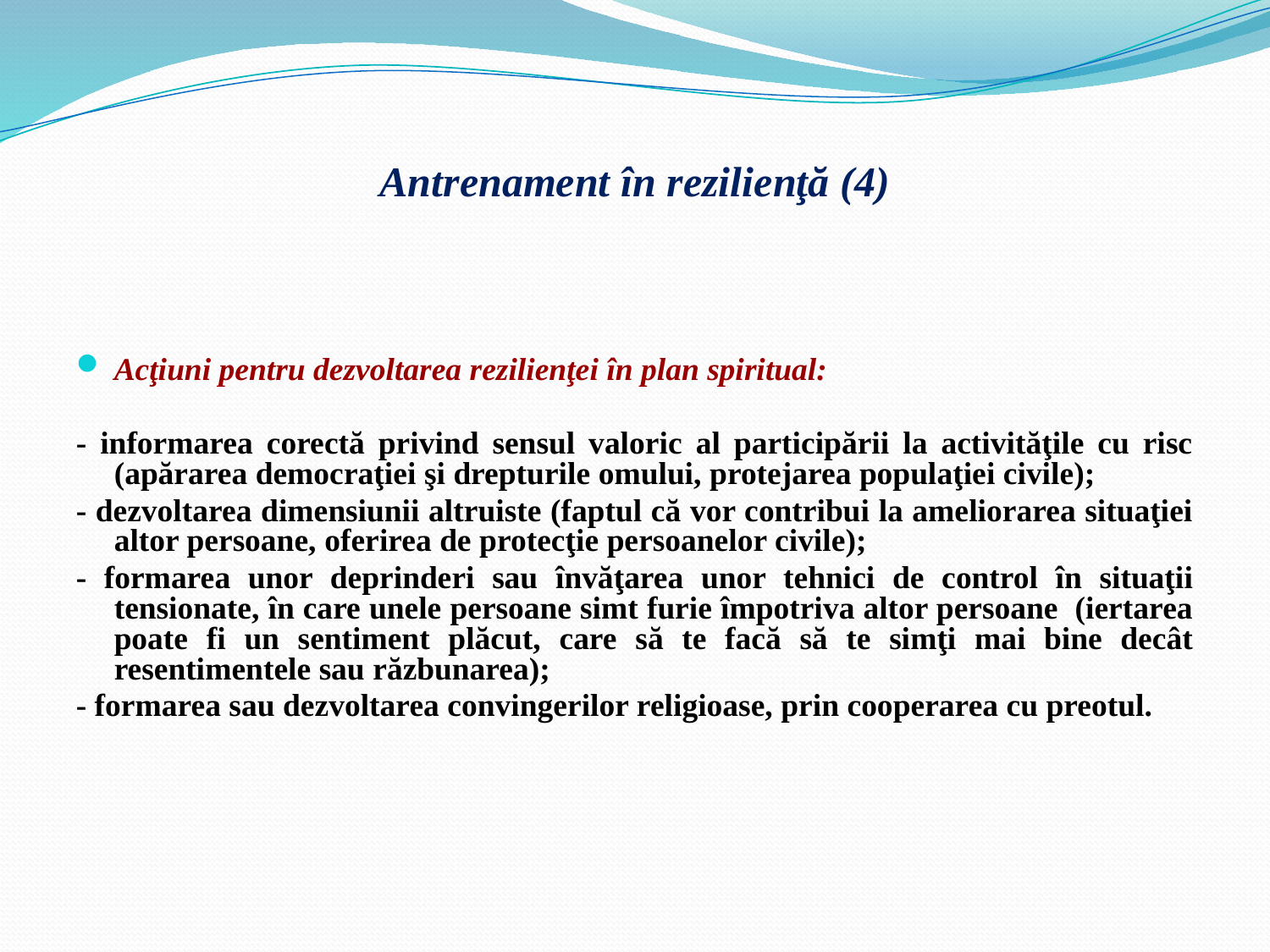

# Antrenament în rezilienţă (4)

Acţiuni pentru dezvoltarea rezilienţei în plan spiritual:

- informarea corectă privind sensul valoric al participării la activităţile cu risc (apărarea democraţiei şi drepturile omului, protejarea populaţiei civile);
- dezvoltarea dimensiunii altruiste (faptul că vor contribui la ameliorarea situaţiei altor persoane, oferirea de protecţie persoanelor civile);
- formarea unor deprinderi sau învăţarea unor tehnici de control în situaţii tensionate, în care unele persoane simt furie împotriva altor persoane  (iertarea poate fi un sentiment plăcut, care să te facă să te simţi mai bine decât resentimentele sau răzbunarea);
- formarea sau dezvoltarea convingerilor religioase, prin cooperarea cu preotul.